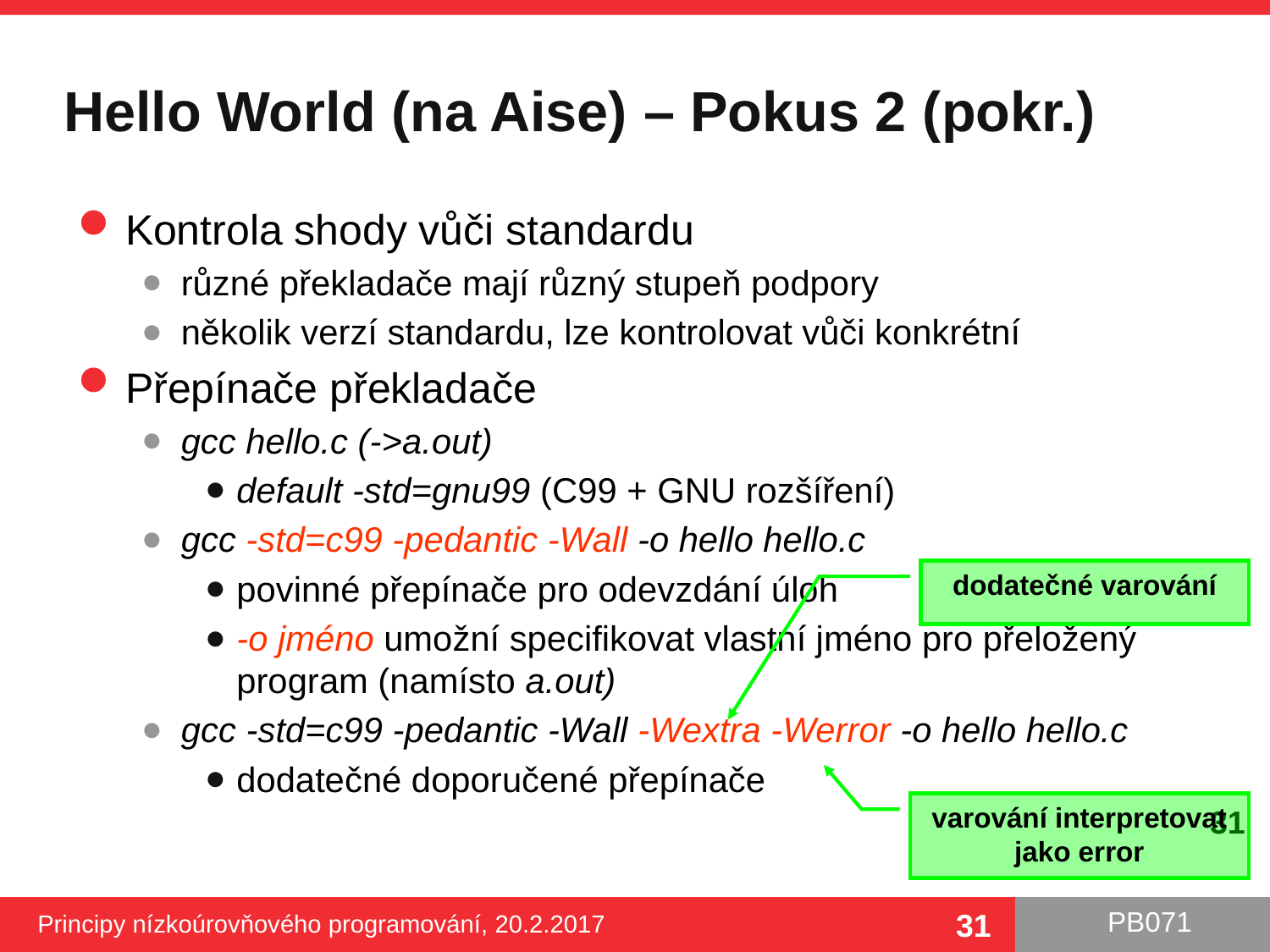

# Hello World (na Aise) – Pokus 2 (pokr.)
Kontrola shody vůči standardu
různé překladače mají různý stupeň podpory
několik verzí standardu, lze kontrolovat vůči konkrétní
Přepínače překladače
gcc hello.c (->a.out)
default -std=gnu99 (C99 + GNU rozšíření)
gcc -std=c99 -pedantic -Wall -o hello hello.c
povinné přepínače pro odevzdání úloh
-o jméno umožní specifikovat vlastní jméno pro přeložený program (namísto a.out)
gcc -std=c99 -pedantic -Wall -Wextra -Werror -o hello hello.c
dodatečné doporučené přepínače
dodatečné varování
varování interpretovat jako error
31
Principy nízkoúrovňového programování, 20.2.2017